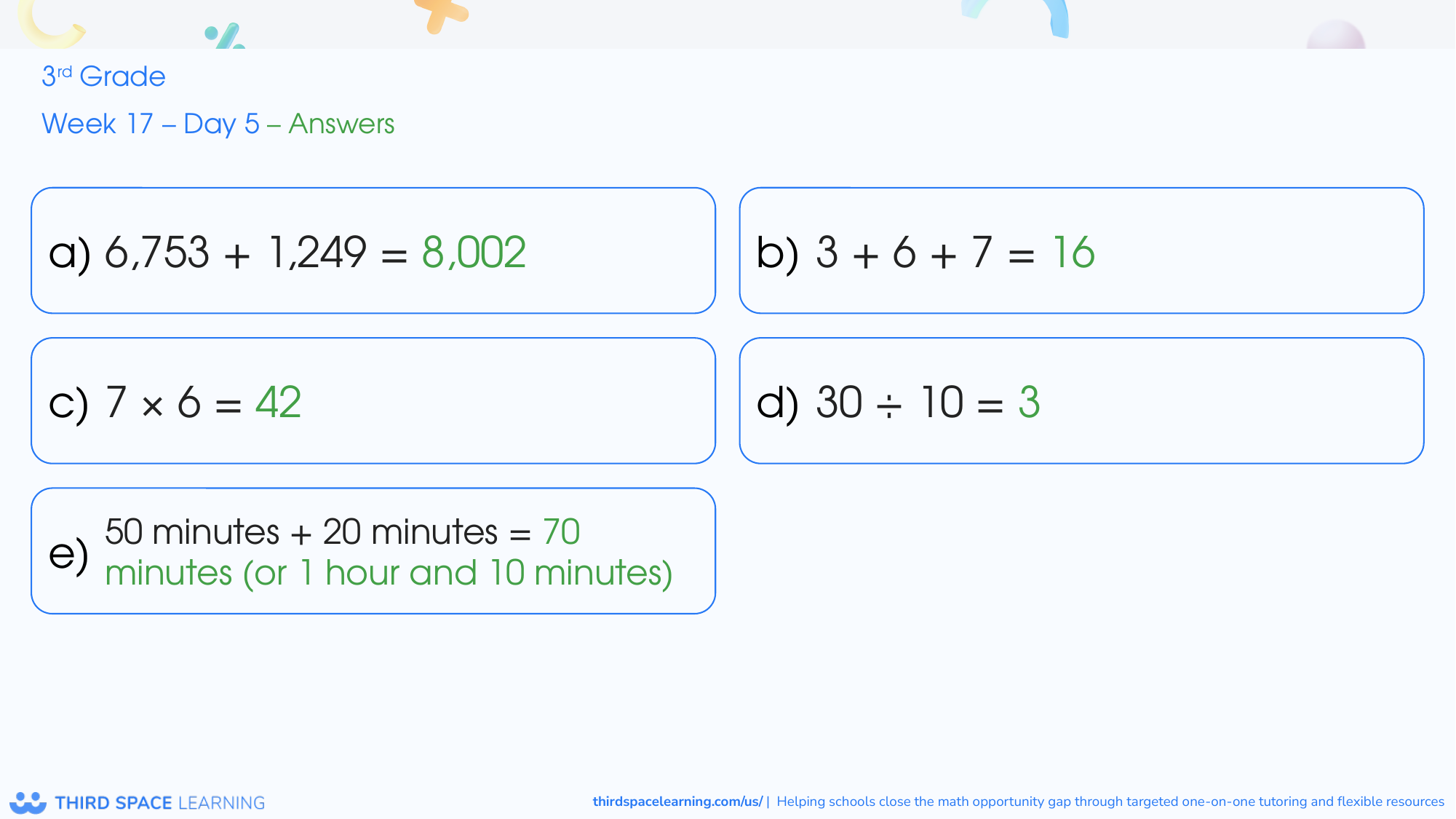

3rd Grade
Week 17 – Day 5 – Answers
6,753 + 1,249 = 8,002
3 + 6 + 7 = 16
7 × 6 = 42
30 ÷ 10 = 3
50 minutes + 20 minutes = 70 minutes (or 1 hour and 10 minutes)